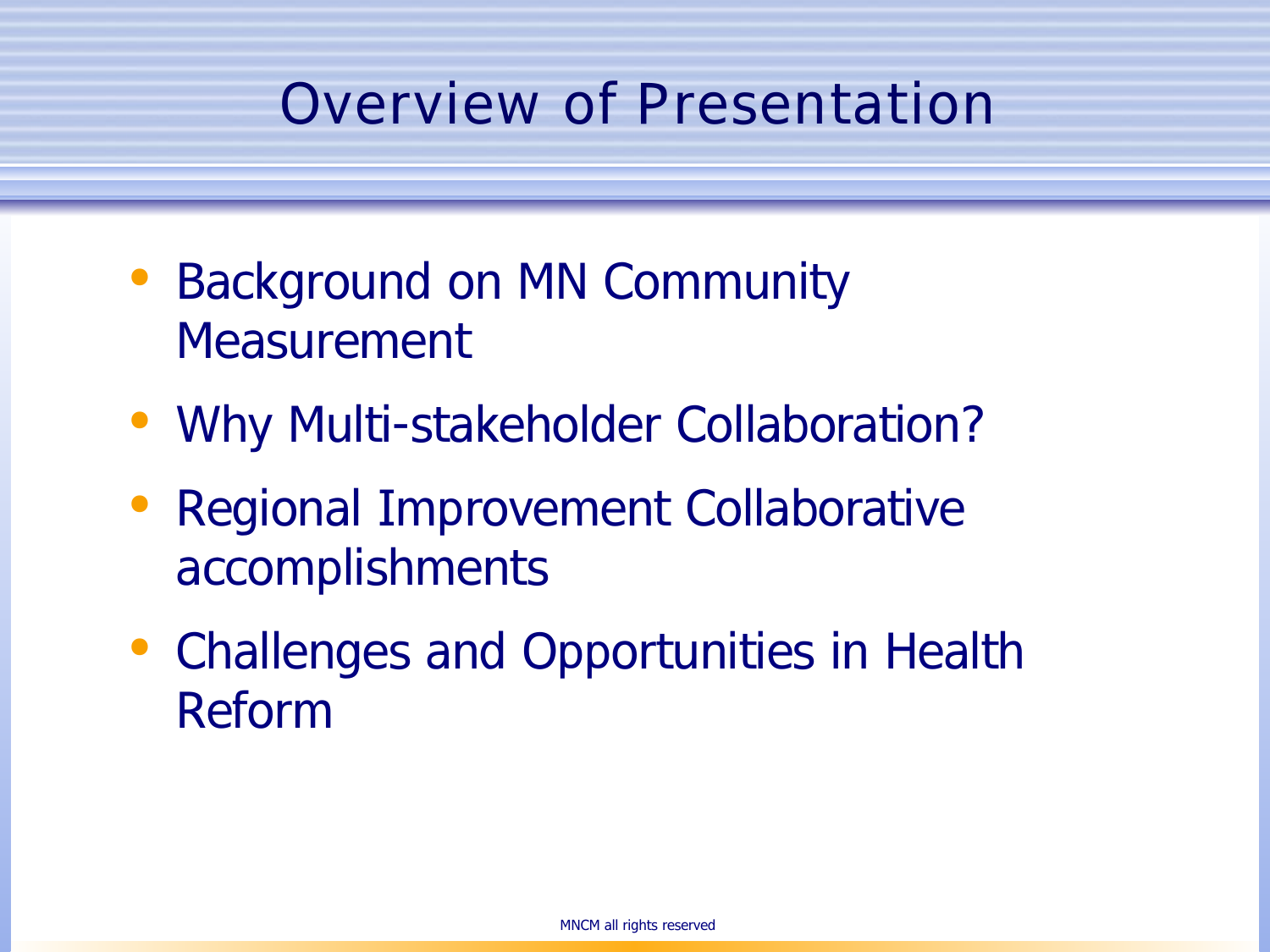

# Overview of Presentation
Background on MN Community Measurement
Why Multi-stakeholder Collaboration?
Regional Improvement Collaborative accomplishments
Challenges and Opportunities in Health Reform
MNCM all rights reserved